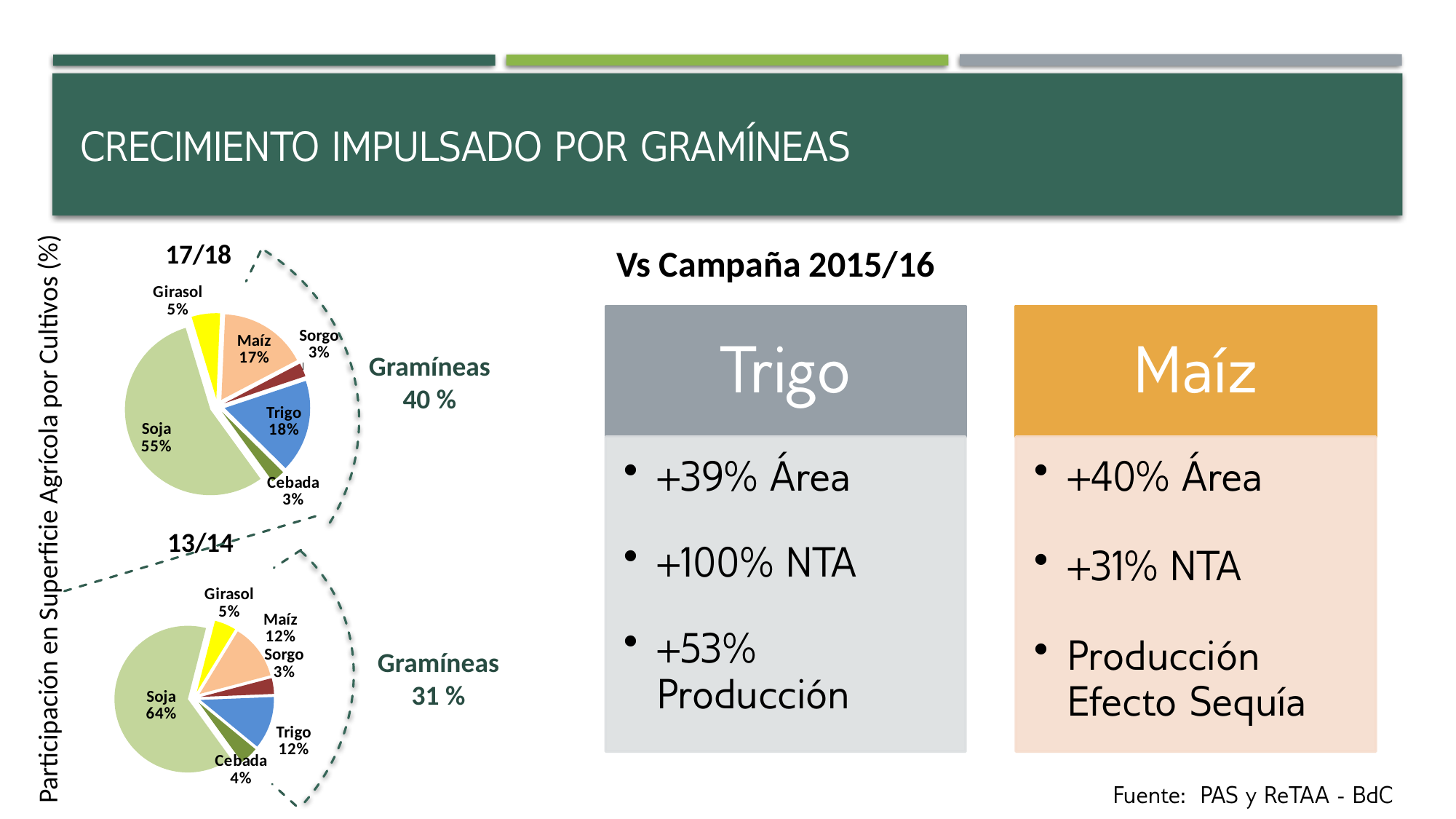

# Crecimiento impulsado por gramíneas

Gramíneas
40 %
Participación en Superficie Agrícola por Cultivos (%)

### Chart:

| Category | 17/18 |
|---|---|
| Soja | 18000000.0 |
|  | None |
| Girasol | 1750000.0 |
|  | None |
| Maíz | 5400000.0 |
| Sorgo | 830000.0 |
| Trigo | 5700000.0 |
| Cebada | 850000.0 |
Vs Campaña 2015/16
Trigo
+39% Área

+100% NTA

+53% Producción
Maíz
+40% Área

+31% NTA

Producción Efecto Sequía

Gramíneas
31 %

### Chart:

| Category | 13/14 |
|---|---|
| Soja | 20000000.0 |
|  | None |
| Girasol | 1480000.0 |
|  | None |
| Maíz | 3800000.0 |
| Sorgo | 1080000.0 |
| Trigo | 3620000.0 |
| Cebada | 1270000.0 |
Fuente:  PAS y ReTAA - BdC